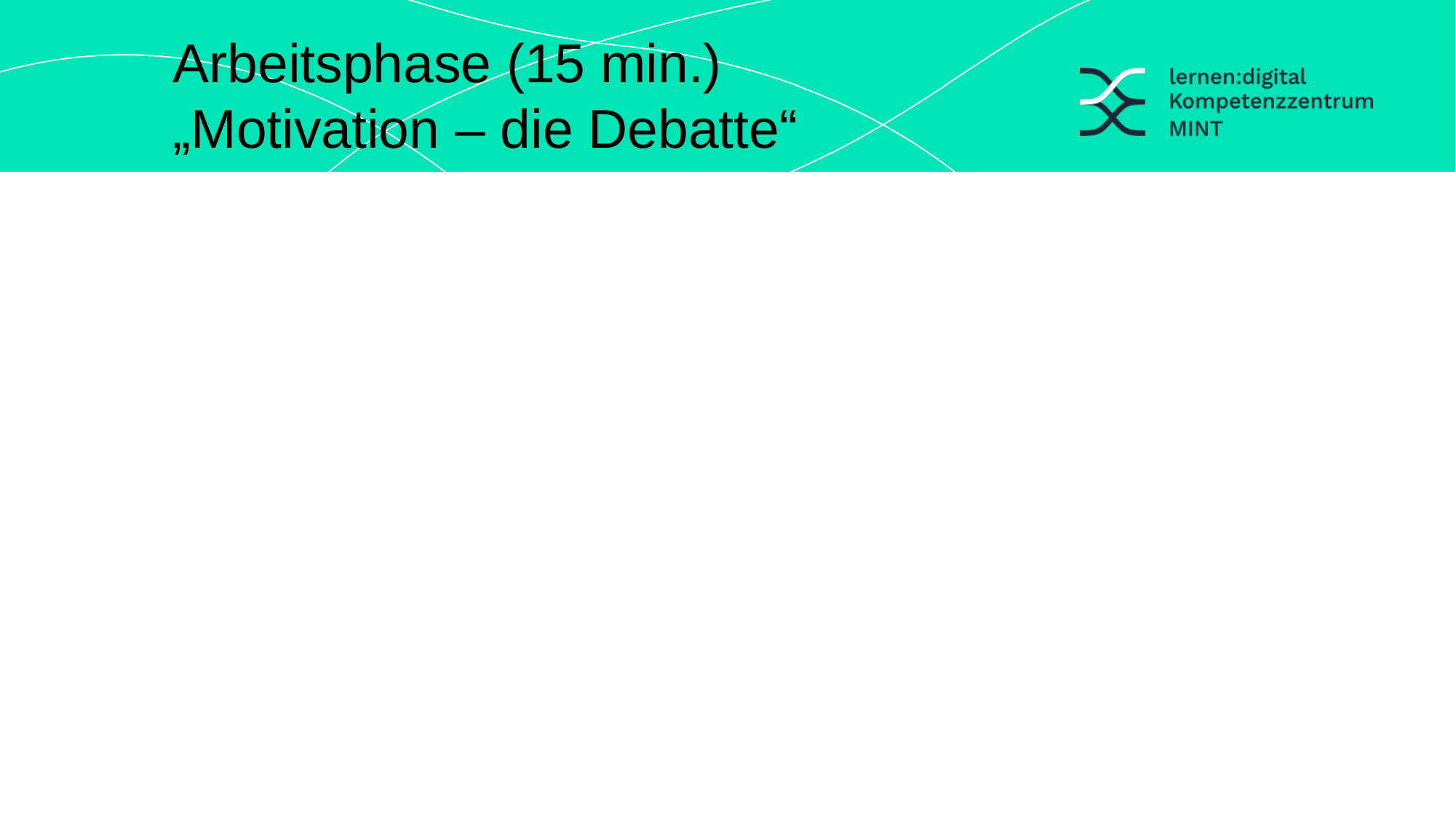

Arbeitsphase (15 min.)
„Motivation – die Debatte“